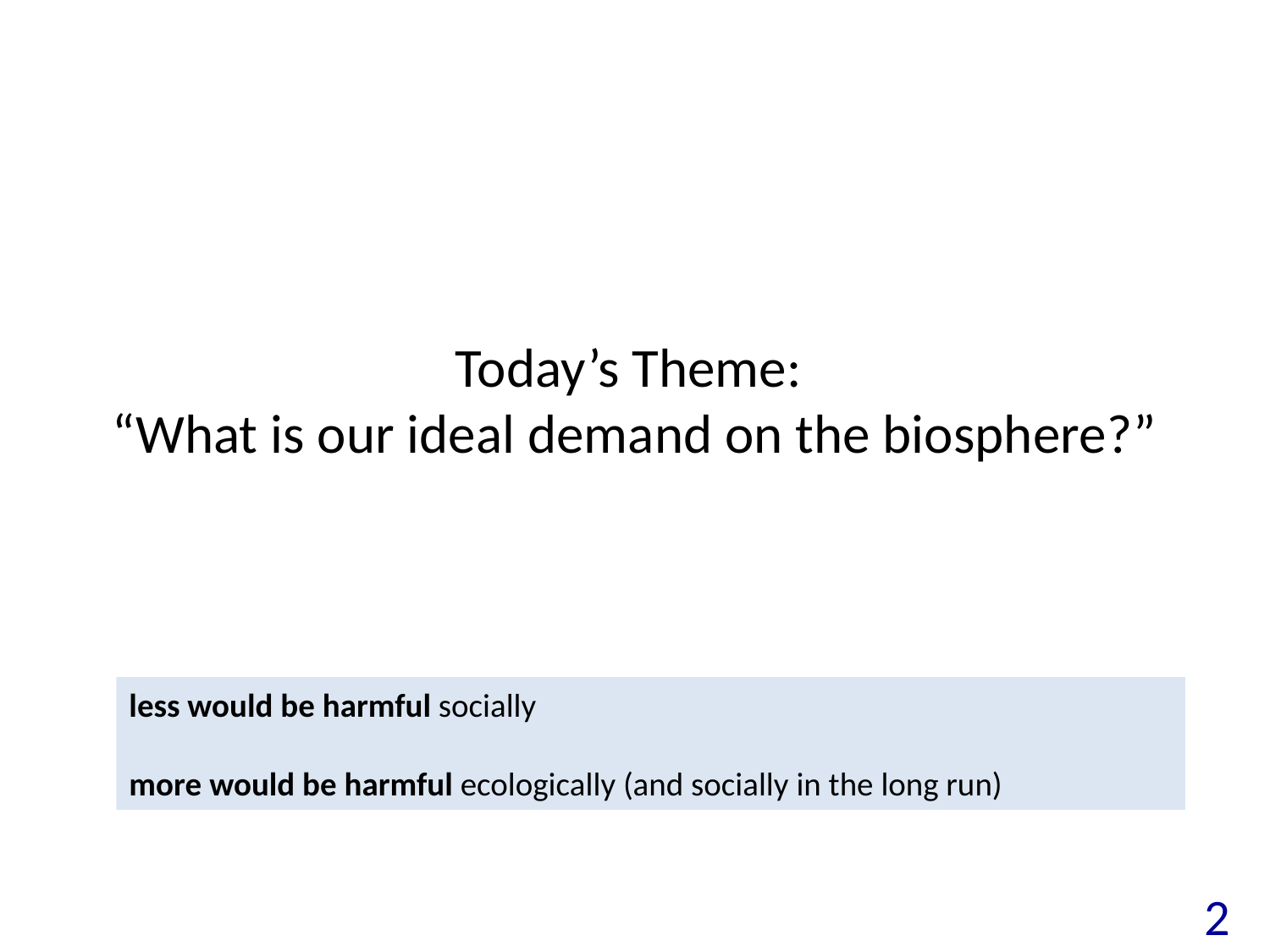

# Today’s Theme: “What is our ideal demand on the biosphere?”
less would be harmful socially
more would be harmful ecologically (and socially in the long run)
2